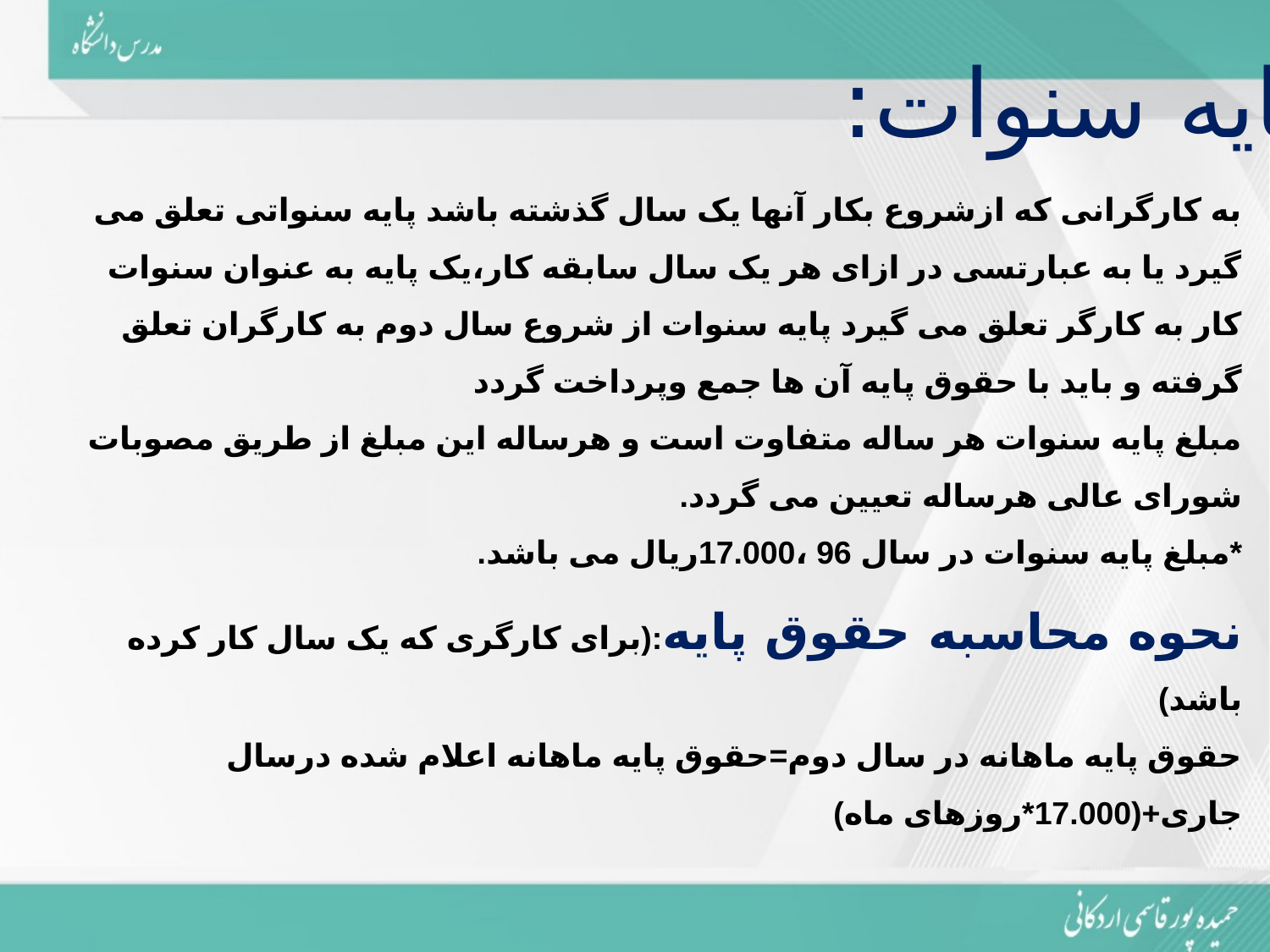

پایه سنوات:
به کارگرانی که ازشروع بکار آنها یک سال گذشته باشد پایه سنواتی تعلق می گیرد یا به عبارتسی در ازای هر یک سال سابقه کار،یک پایه به عنوان سنوات کار به کارگر تعلق می گیرد پایه سنوات از شروع سال دوم به کارگران تعلق گرفته و باید با حقوق پایه آن ها جمع وپرداخت گردد
مبلغ پایه سنوات هر ساله متفاوت است و هرساله این مبلغ از طریق مصوبات شورای عالی هرساله تعیین می گردد.
*مبلغ پایه سنوات در سال 96 ،17.000ریال می باشد.
نحوه محاسبه حقوق پایه:(برای کارگری که یک سال کار کرده باشد)
حقوق پایه ماهانه در سال دوم=حقوق پایه ماهانه اعلام شده درسال جاری+(17.000*روزهای ماه)